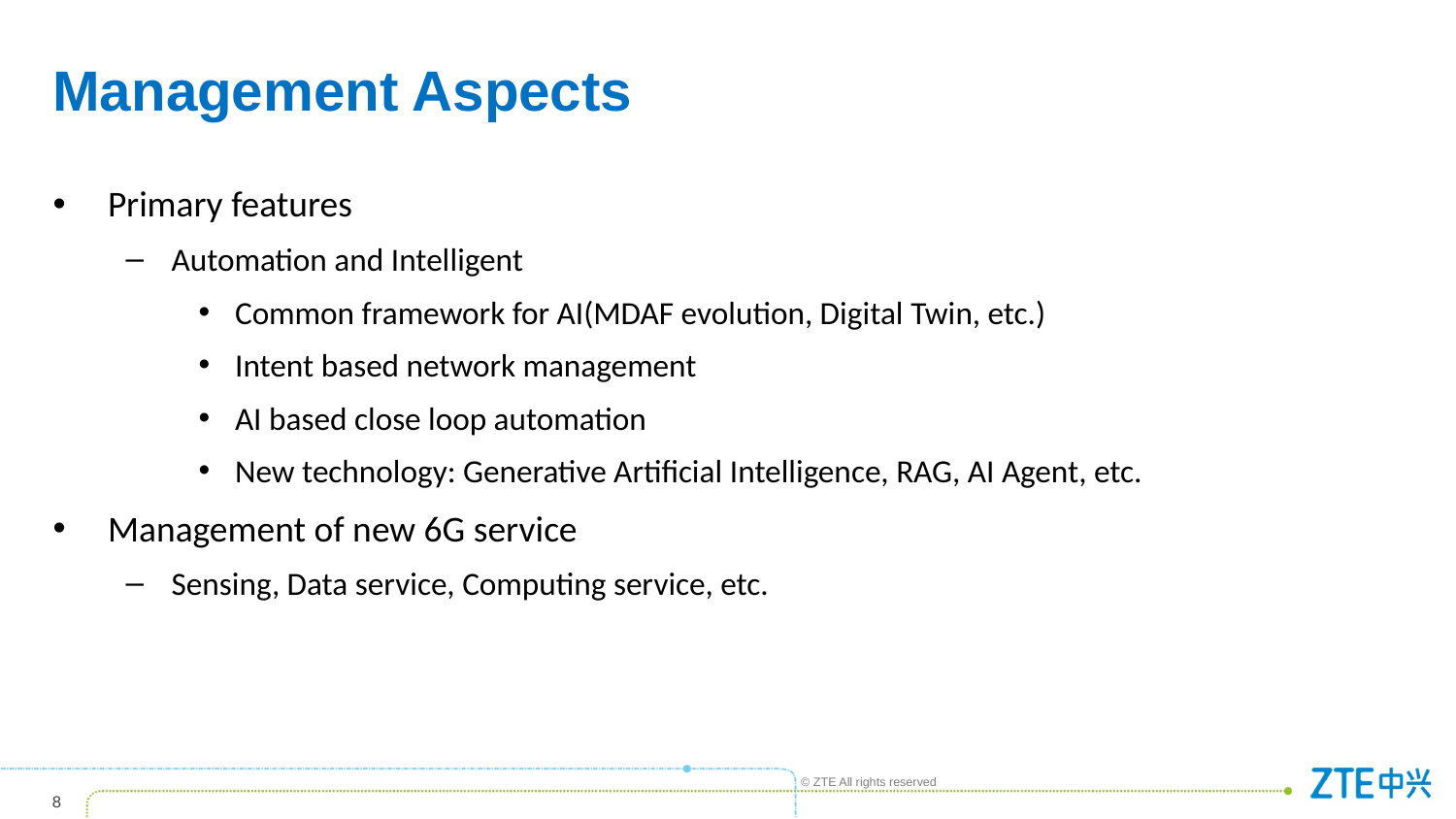

# Management Aspects
Primary features
Automation and Intelligent
Common framework for AI(MDAF evolution, Digital Twin, etc.)
Intent based network management
AI based close loop automation
New technology: Generative Artificial Intelligence, RAG, AI Agent, etc.
Management of new 6G service
Sensing, Data service, Computing service, etc.